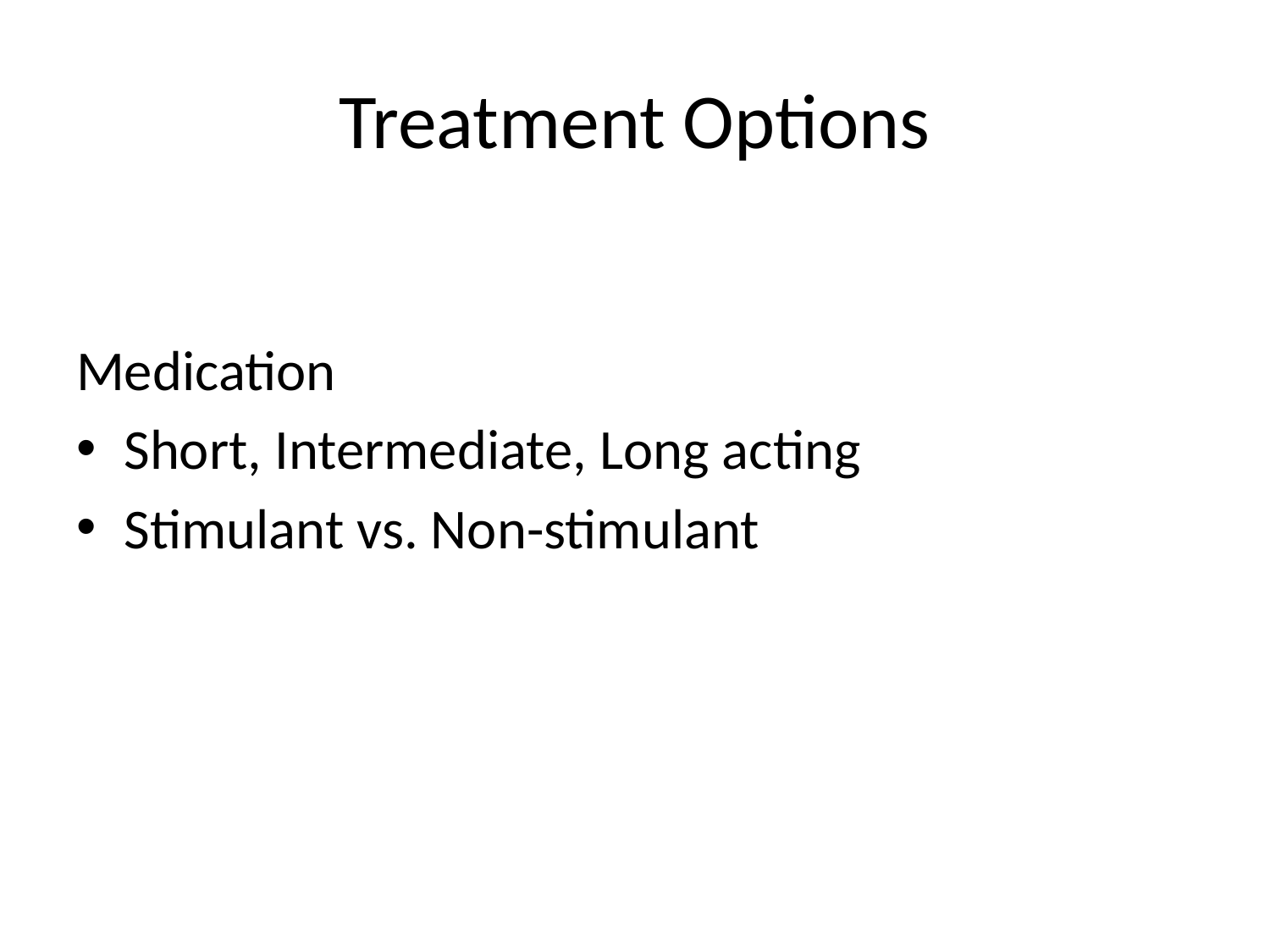

# Treatment Options
Medication
Short, Intermediate, Long acting
Stimulant vs. Non-stimulant